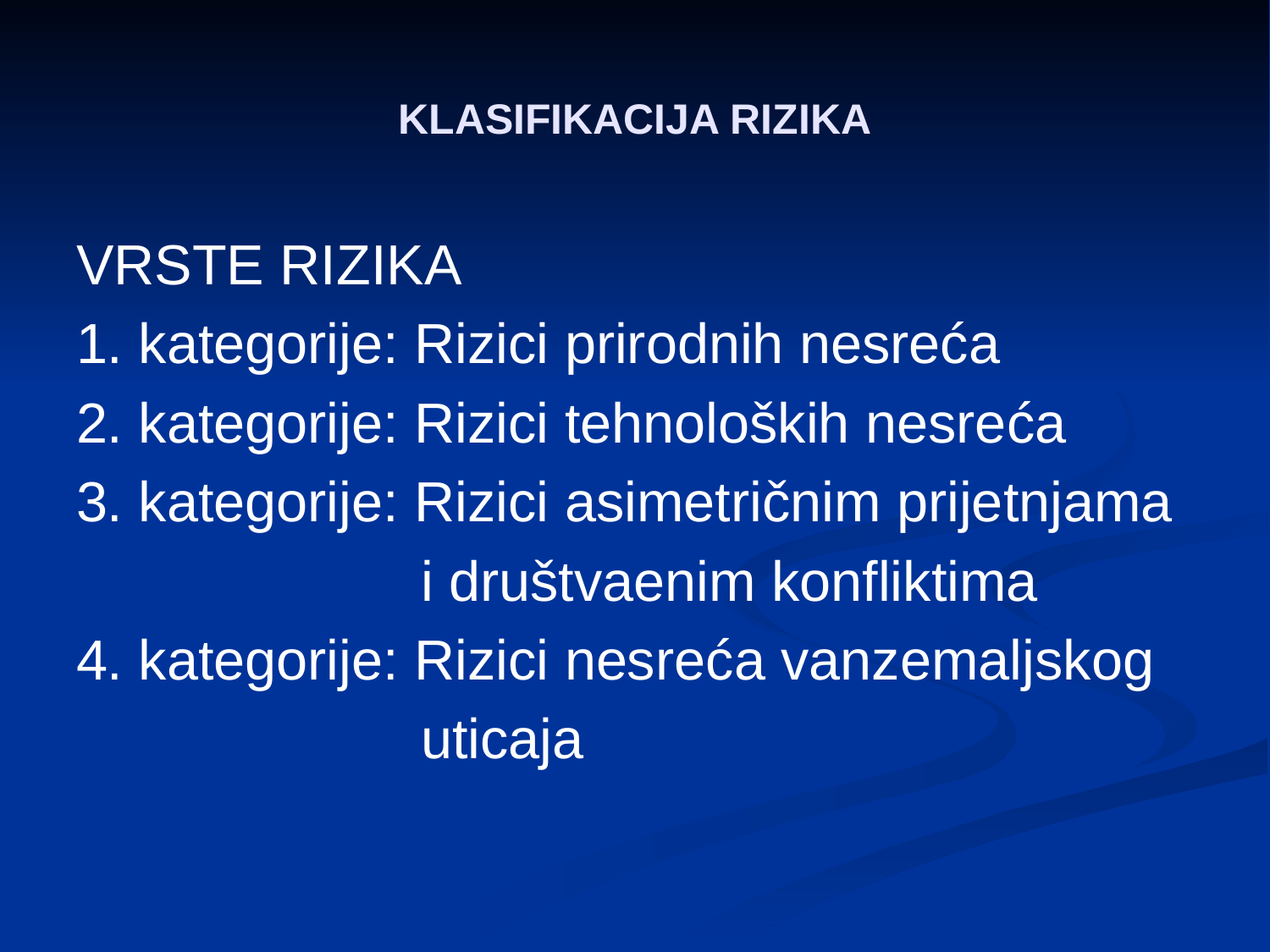

# KLASIFIKACIJA RIZIKA
VRSTE RIZIKA
1. kategorije: Rizici prirodnih nesreća
2. kategorije: Rizici tehnoloških nesreća
3. kategorije: Rizici asimetričnim prijetnjama
                      i društvaenim konfliktima
4. kategorije: Rizici nesreća vanzemaljskog
                      uticaja